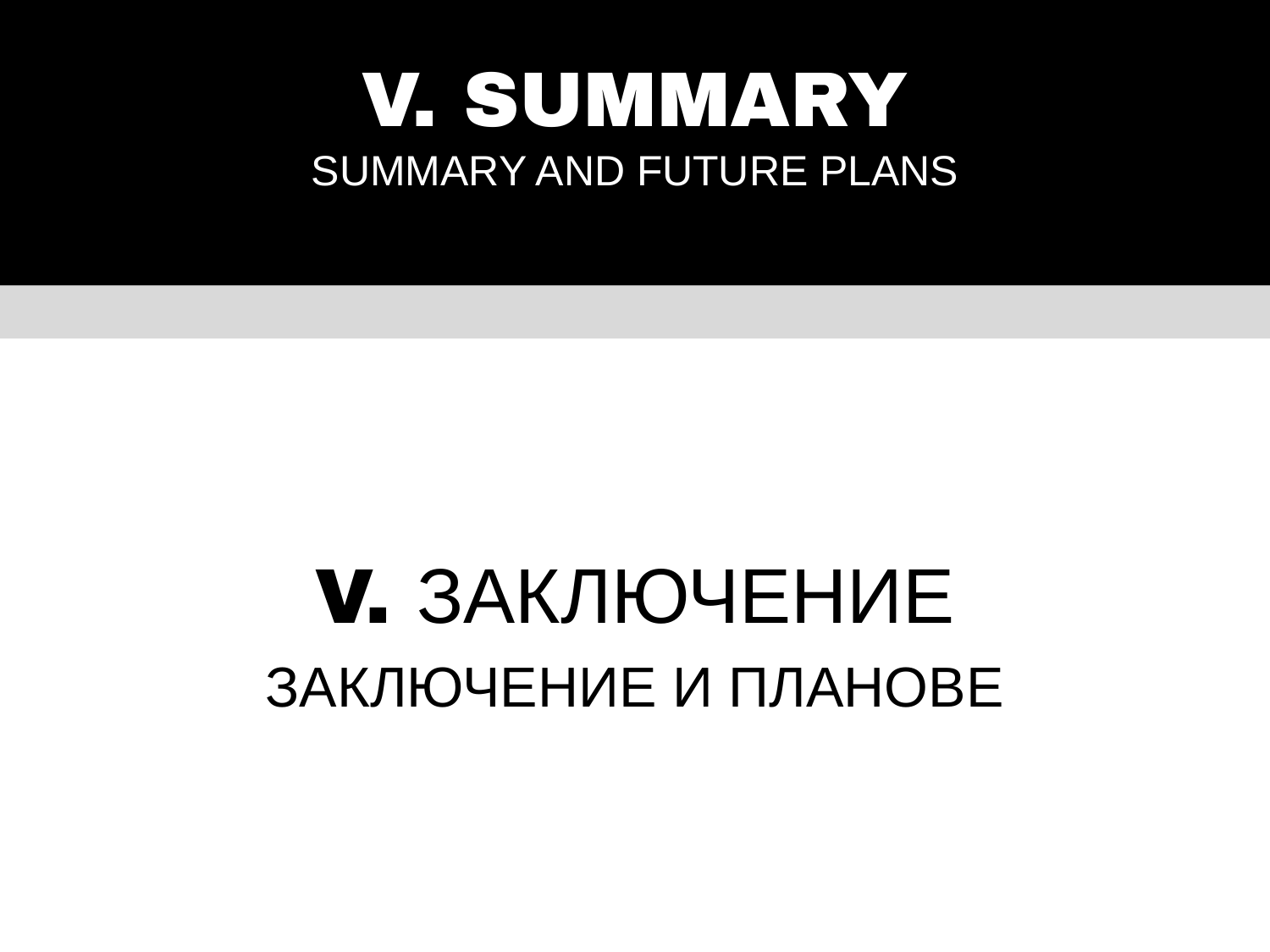

V. SUMMARY
SUMMARY AND FUTURE PLANS
# V. ЗАКЛЮЧЕНИЕ
ЗАКЛЮЧЕНИЕ И ПЛАНОВЕ